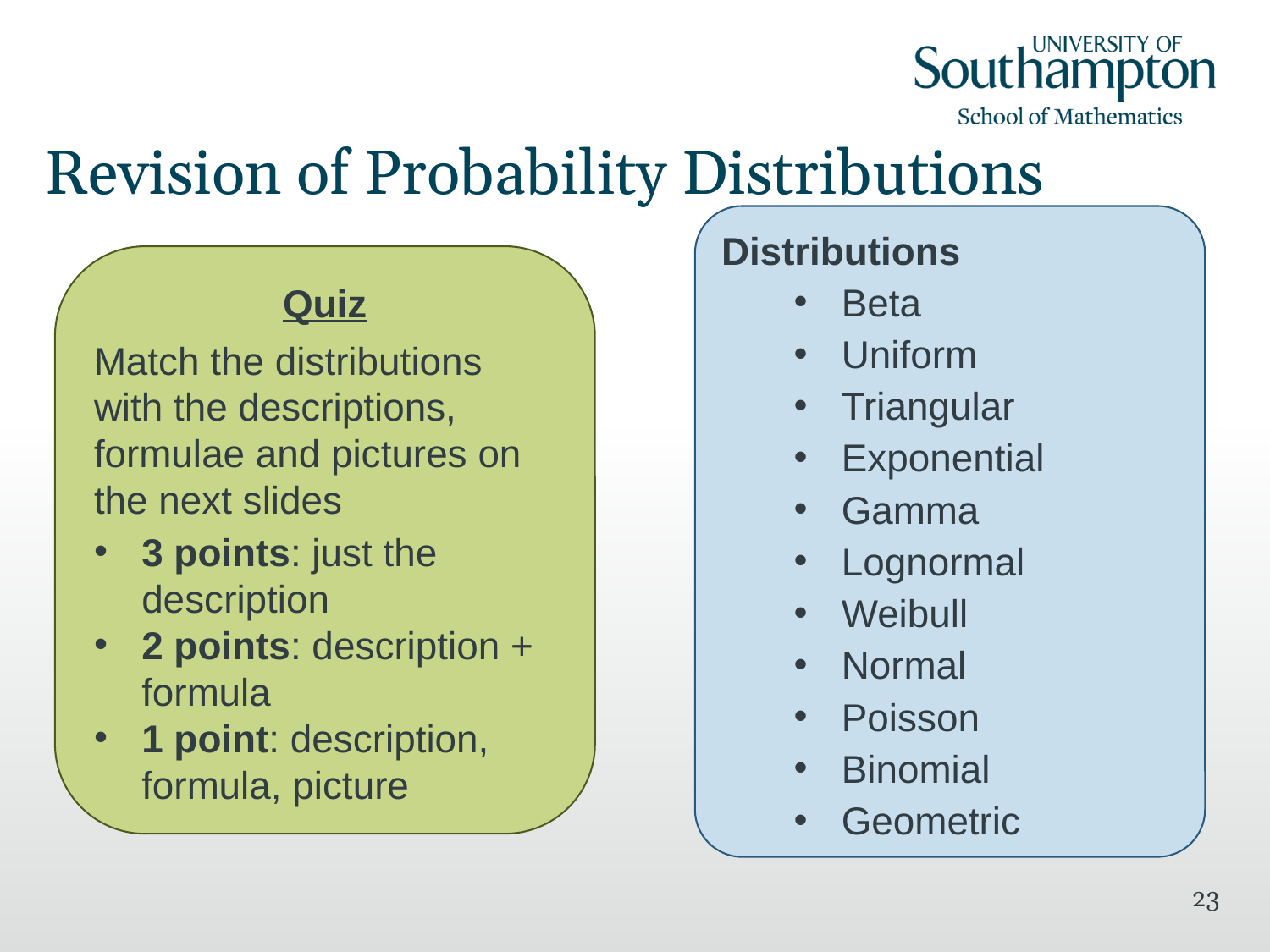

# Revision of Probability Distributions
Distributions
Beta
Uniform
Triangular
Exponential
Gamma
Lognormal
Weibull
Normal
Poisson
Binomial
Geometric
Quiz
Match the distributions with the descriptions, formulae and pictures on the next slides
3 points: just the description
2 points: description + formula
1 point: description, formula, picture
23